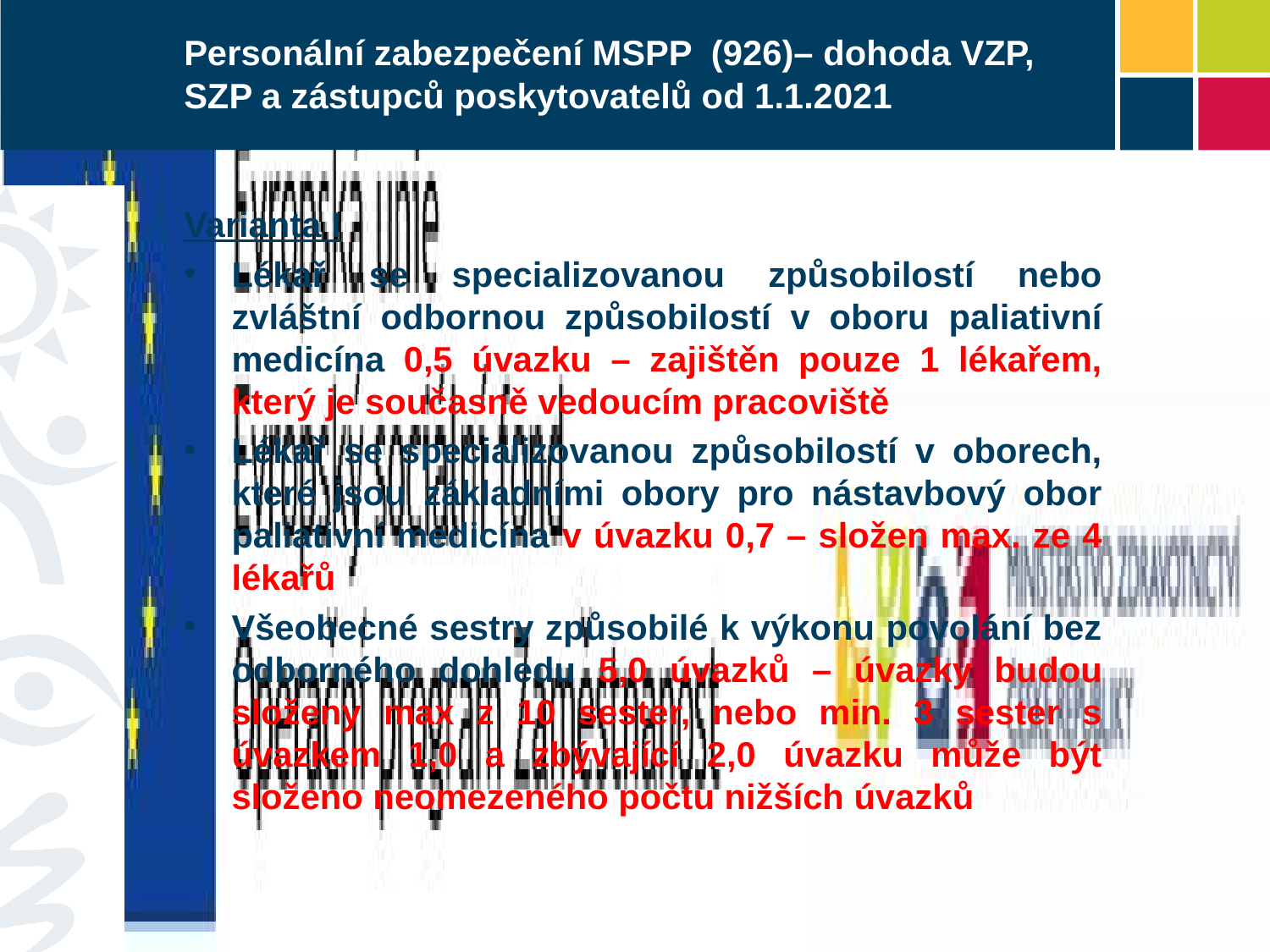

# Personální zabezpečení MSPP  (926)– dohoda VZP, SZP a zástupců poskytovatelů od 1.1.2021
Varianta I
Lékař se specializovanou způsobilostí nebo zvláštní odbornou způsobilostí v oboru paliativní medicína 0,5 úvazku – zajištěn pouze 1 lékařem, který je současně vedoucím pracoviště
Lékař se specializovanou způsobilostí v oborech, které jsou základními obory pro nástavbový obor paliativní medicína v úvazku 0,7 – složen max. ze 4 lékařů
Všeobecné sestry způsobilé k výkonu povolání bez odborného dohledu 5,0 úvazků – úvazky budou složeny max z 10 sester, nebo min. 3 sester s úvazkem 1,0 a zbývající 2,0 úvazku může být složeno neomezeného počtu nižších úvazků